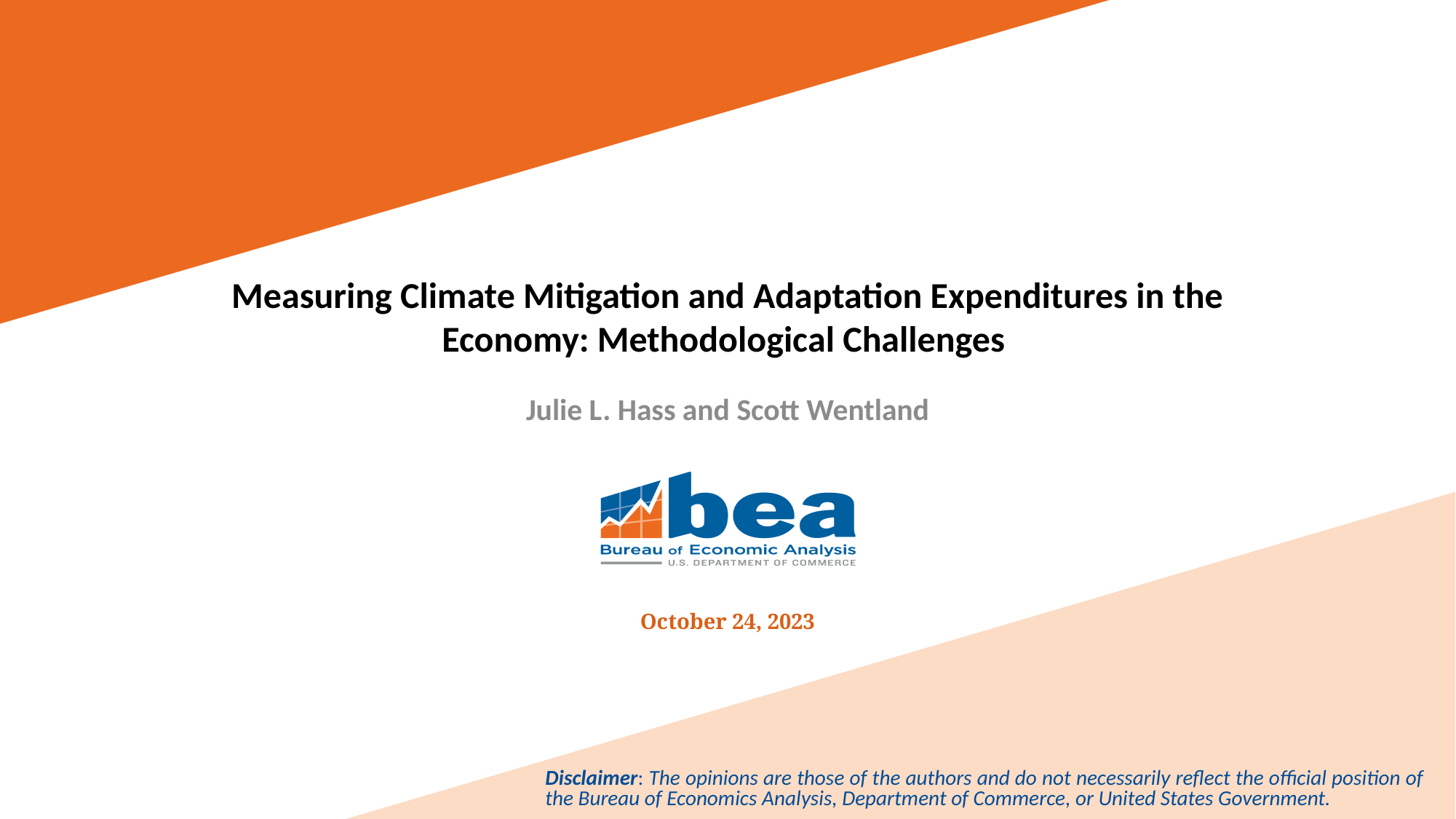

# Measuring Climate Mitigation and Adaptation Expenditures in the Economy: Methodological Challenges
Julie L. Hass and Scott Wentland
October 24, 2023

Disclaimer: The opinions are those of the authors and do not necessarily reflect the official position of the Bureau of Economics Analysis, Department of Commerce, or United States Government.